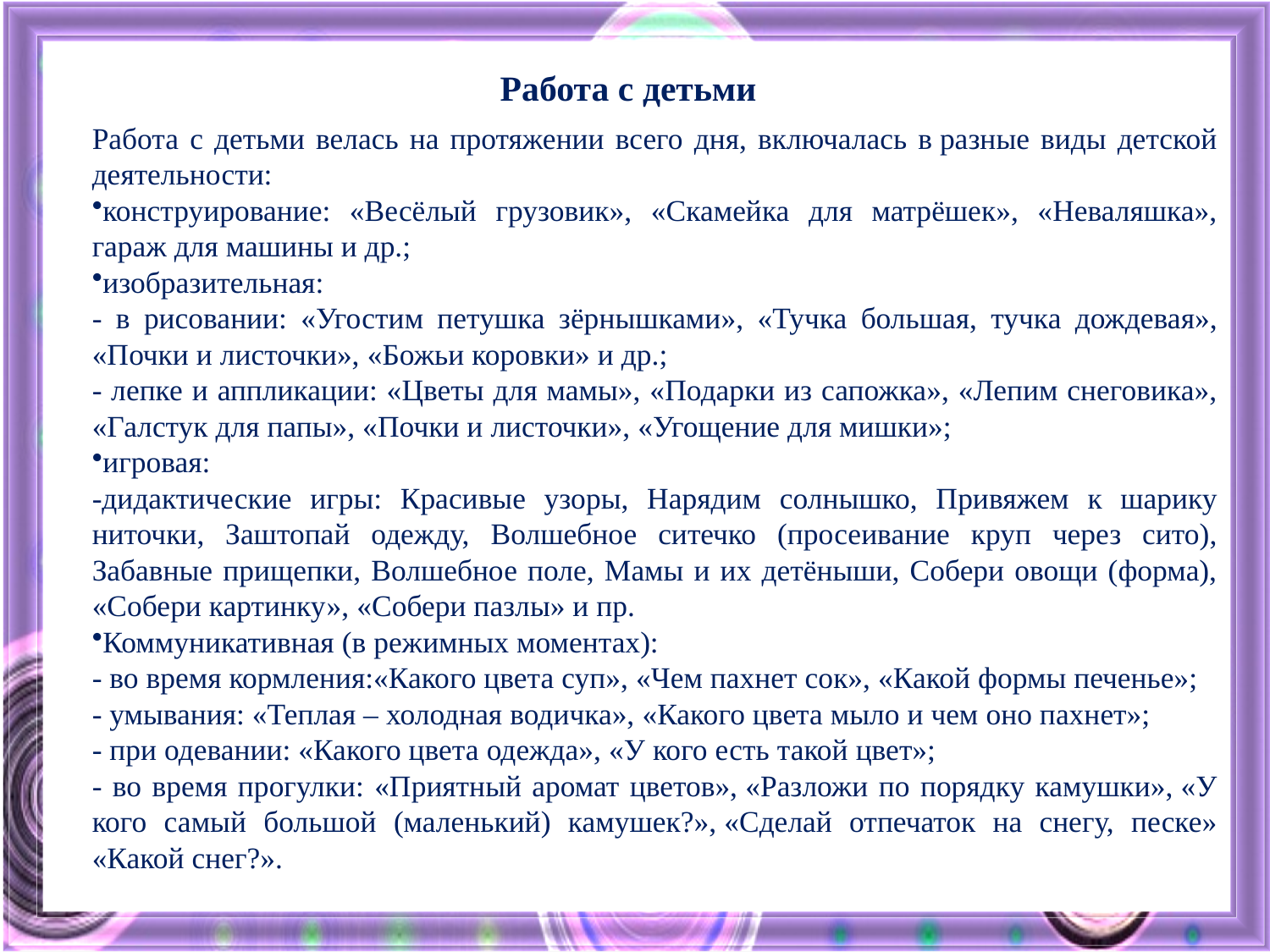

Работа с детьми
Работа с детьми велась на протяжении всего дня, включалась в разные виды детской деятельности:
конструирование: «Весёлый грузовик», «Скамейка для матрёшек», «Неваляшка», гараж для машины и др.;
изобразительная:
- в рисовании: «Угостим петушка зёрнышками», «Тучка большая, тучка дождевая», «Почки и листочки», «Божьи коровки» и др.;
- лепке и аппликации: «Цветы для мамы», «Подарки из сапожка», «Лепим снеговика», «Галстук для папы», «Почки и листочки», «Угощение для мишки»;
игровая:
-дидактические игры: Красивые узоры, Нарядим солнышко, Привяжем к шарику ниточки, Заштопай одежду, Волшебное ситечко (просеивание круп через сито), Забавные прищепки, Волшебное поле, Мамы и их детёныши, Собери овощи (форма), «Собери картинку», «Собери пазлы» и пр.
Коммуникативная (в режимных моментах):
- во время кормления:«Какого цвета суп», «Чем пахнет сок», «Какой формы печенье»;
- умывания: «Теплая – холодная водичка», «Какого цвета мыло и чем оно пахнет»;
- при одевании: «Какого цвета одежда», «У кого есть такой цвет»;
- во время прогулки: «Приятный аромат цветов», «Разложи по порядку камушки», «У кого самый большой (маленький) камушек?», «Сделай отпечаток на снегу, песке» «Какой снег?».